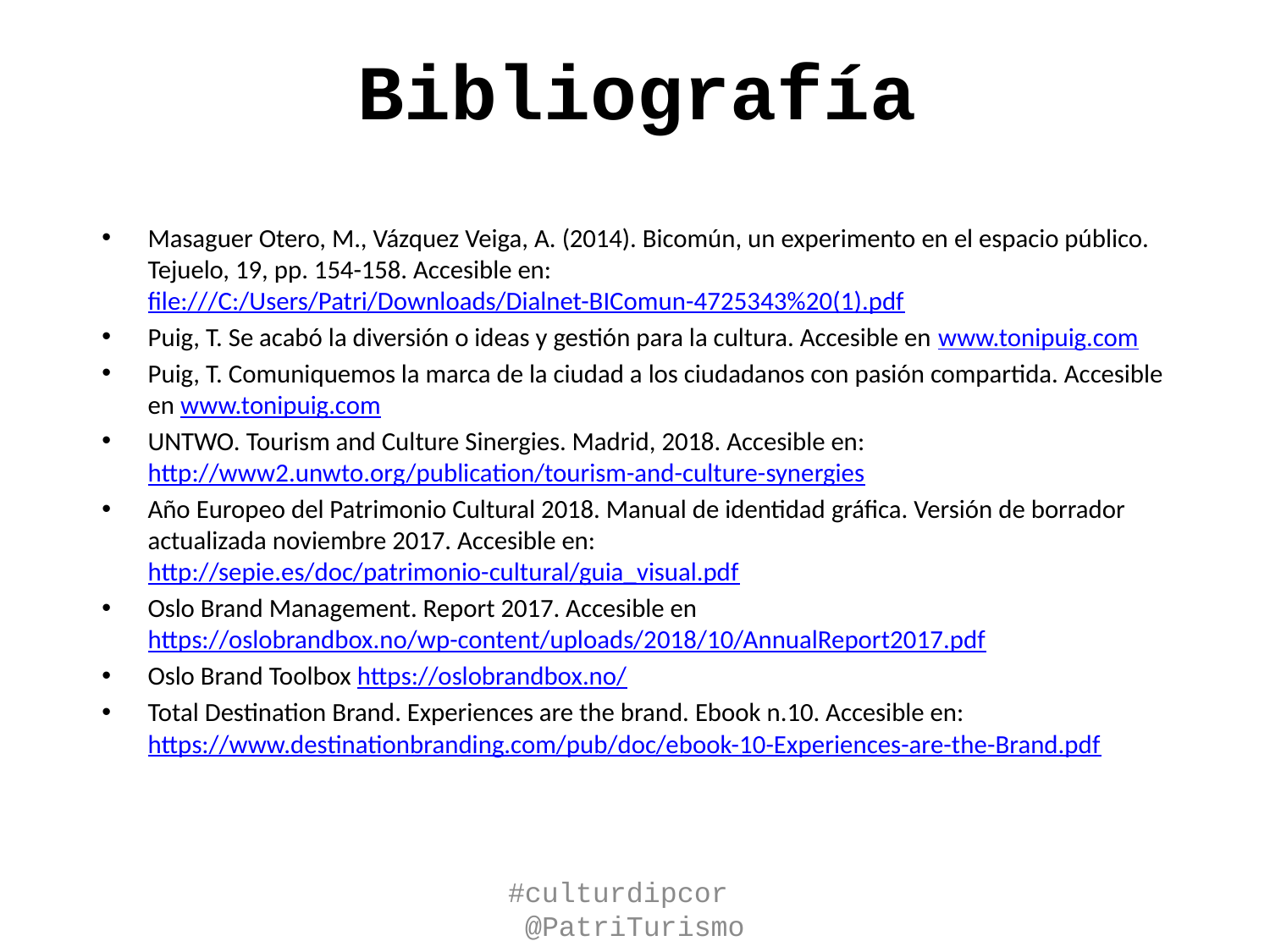

# Bibliografía

Masaguer Otero, M., Vázquez Veiga, A. (2014). Bicomún, un experimento en el espacio público. Tejuelo, 19, pp. 154-158. Accesible en: file:///C:/Users/Patri/Downloads/Dialnet-BIComun-4725343%20(1).pdf
Puig, T. Se acabó la diversión o ideas y gestión para la cultura. Accesible en www.tonipuig.com
Puig, T. Comuniquemos la marca de la ciudad a los ciudadanos con pasión compartida. Accesible en www.tonipuig.com
UNTWO. Tourism and Culture Sinergies. Madrid, 2018. Accesible en: http://www2.unwto.org/publication/tourism-and-culture-synergies
Año Europeo del Patrimonio Cultural 2018. Manual de identidad gráfica. Versión de borrador actualizada noviembre 2017. Accesible en: http://sepie.es/doc/patrimonio-cultural/guia_visual.pdf
Oslo Brand Management. Report 2017. Accesible en https://oslobrandbox.no/wp-content/uploads/2018/10/AnnualReport2017.pdf
Oslo Brand Toolbox https://oslobrandbox.no/
Total Destination Brand. Experiences are the brand. Ebook n.10. Accesible en: https://www.destinationbranding.com/pub/doc/ebook-10-Experiences-are-the-Brand.pdf

#culturdipcor   @PatriTurismo